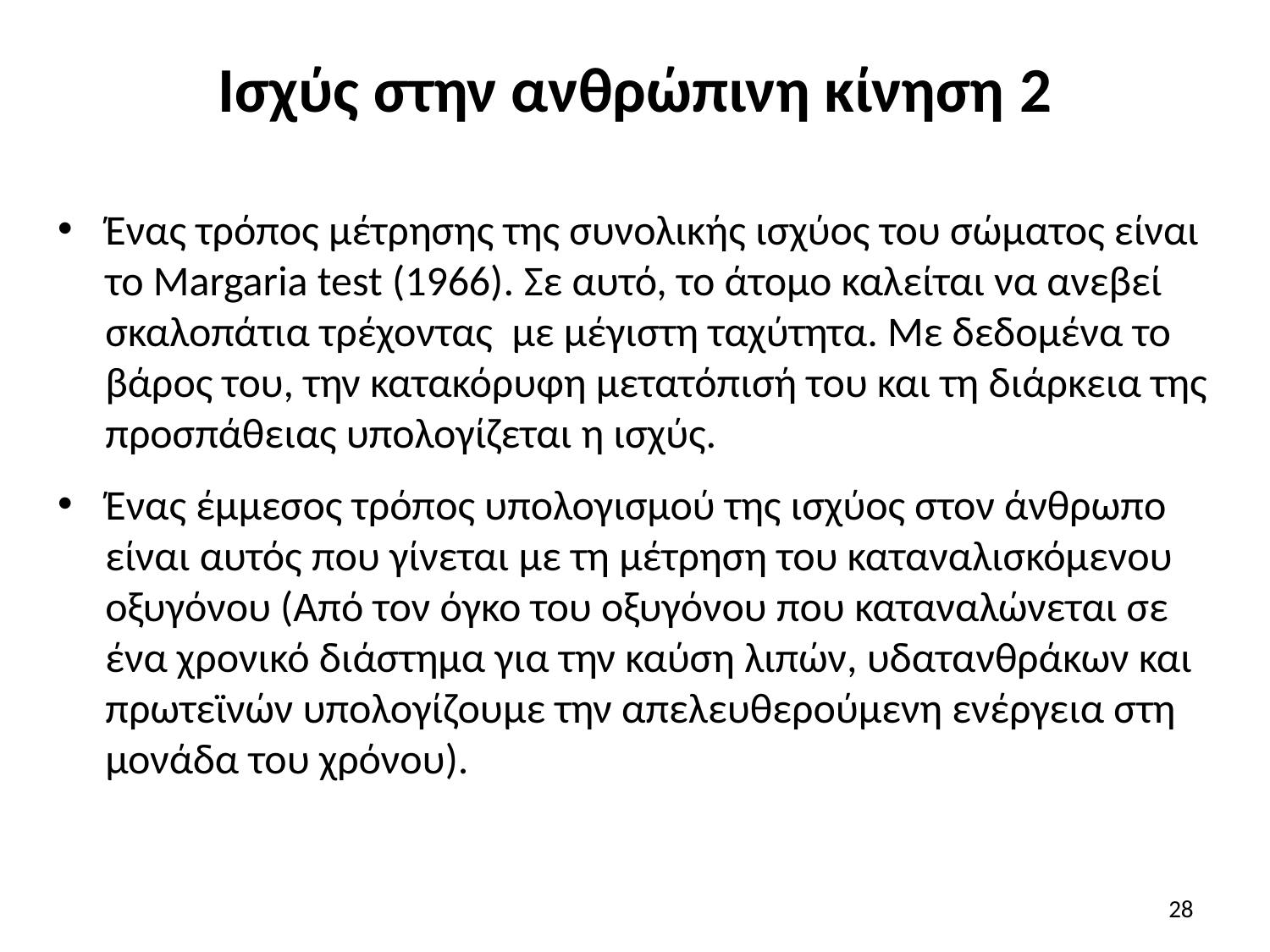

# Ισχύς στην ανθρώπινη κίνηση 2
Ένας τρόπος μέτρησης της συνολικής ισχύος του σώματος είναι το Margaria test (1966). Σε αυτό, το άτομο καλείται να ανεβεί σκαλοπάτια τρέχοντας  με μέγιστη ταχύτητα. Με δεδομένα το βάρος του, την κατακόρυφη μετατόπισή του και τη διάρκεια της προσπάθειας υπολογίζεται η ισχύς.
Ένας έμμεσος τρόπος υπολογισμού της ισχύος στον άνθρωπο είναι αυτός που γίνεται με τη μέτρηση του καταναλισκόμενου οξυγόνου (Από τον όγκο του οξυγόνου που καταναλώνεται σε ένα χρονικό διάστημα για την καύση λιπών, υδατανθράκων και πρωτεϊνών υπολογίζουμε την απελευθερούμενη ενέργεια στη μονάδα του χρόνου).
28